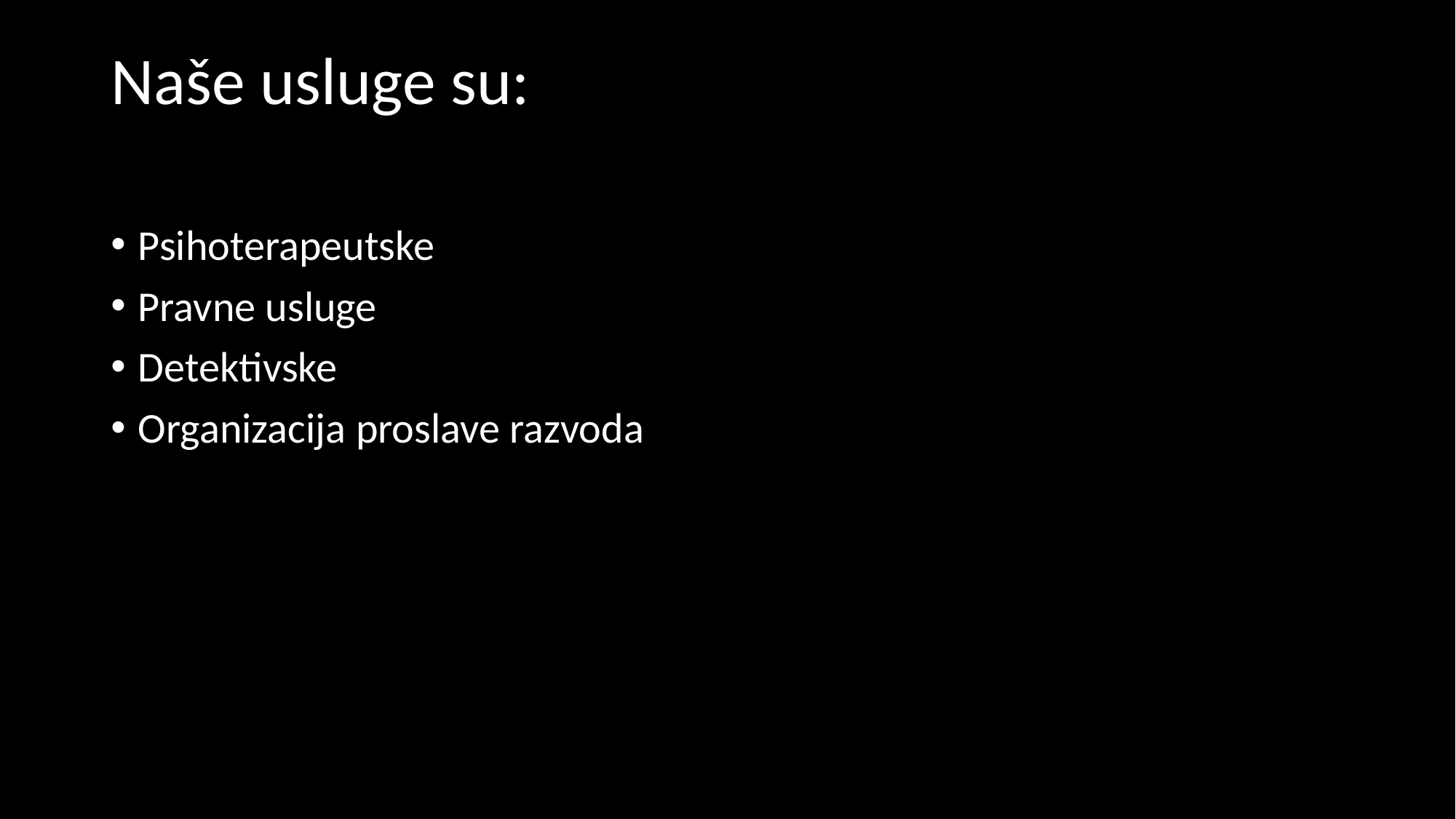

# Naše usluge su:
Psihoterapeutske
Pravne usluge
Detektivske
Organizacija proslave razvoda